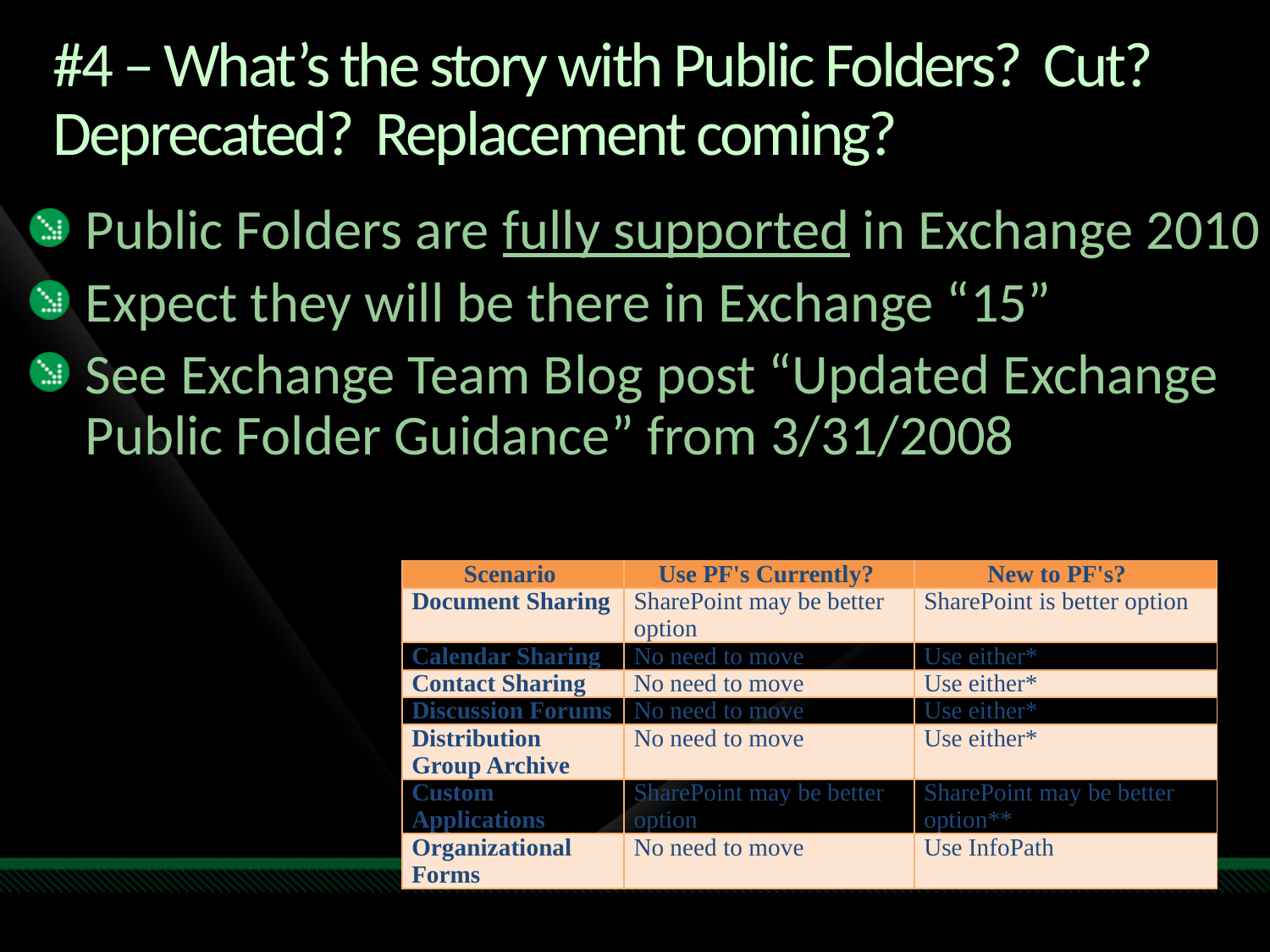

# #4 – What’s the story with Public Folders?  Cut?  Deprecated?  Replacement coming?
Public Folders are fully supported in Exchange 2010
Expect they will be there in Exchange “15”
See Exchange Team Blog post “Updated Exchange Public Folder Guidance” from 3/31/2008

| Scenario | Use PF's Currently? | New to PF's? |
| --- | --- | --- |
| Document Sharing | SharePoint may be better option | SharePoint is better option |
| Calendar Sharing | No need to move | Use either\* |
| Contact Sharing | No need to move | Use either\* |
| Discussion Forums | No need to move | Use either\* |
| Distribution Group Archive | No need to move | Use either\* |
| Custom Applications | SharePoint may be better option | SharePoint may be better option\*\* |
| Organizational Forms | No need to move | Use InfoPath |